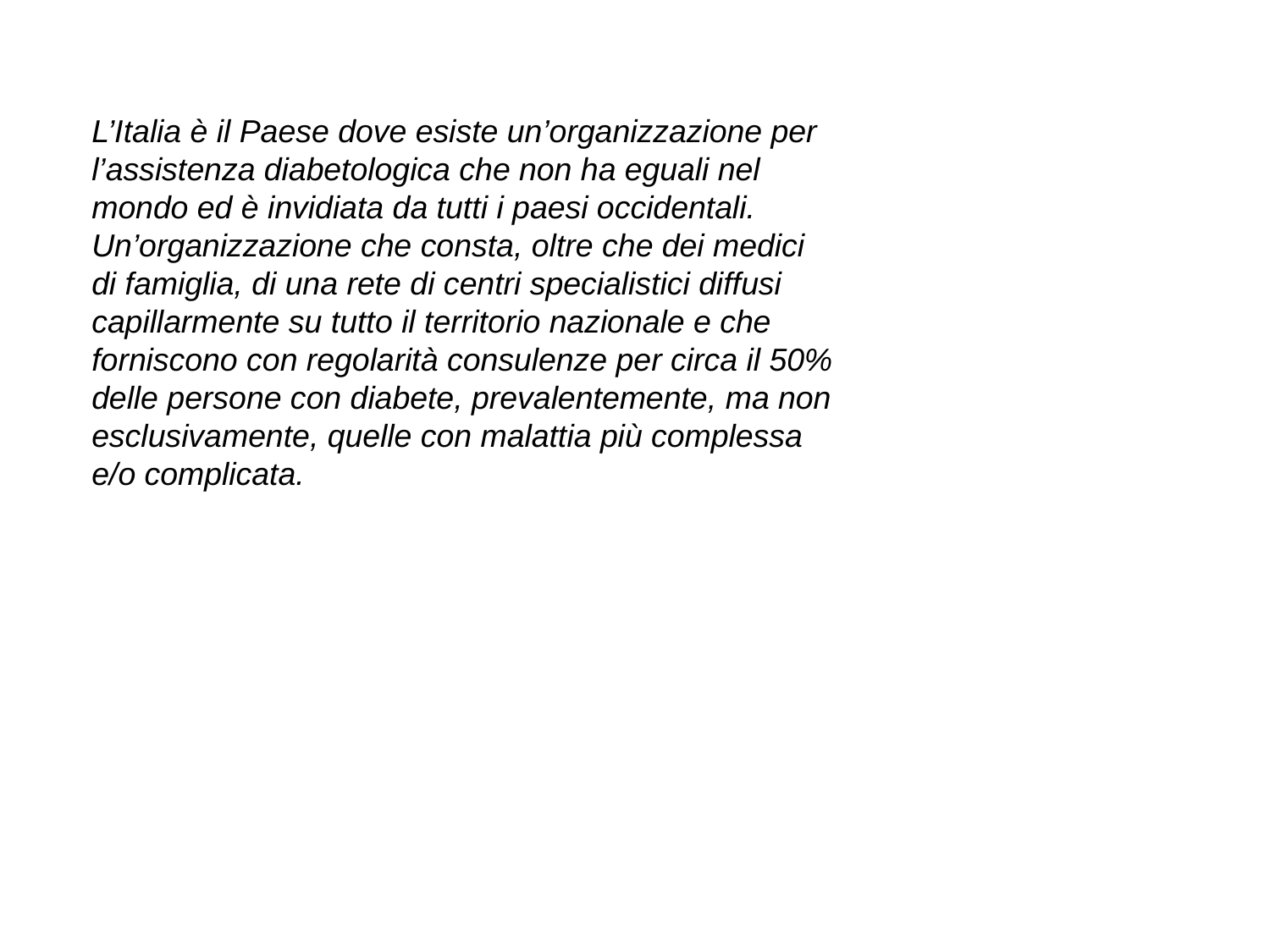

L’Italia è il Paese dove esiste un’organizzazione per
l’assistenza diabetologica che non ha eguali nel
mondo ed è invidiata da tutti i paesi occidentali.
Un’organizzazione che consta, oltre che dei medici
di famiglia, di una rete di centri specialistici diffusi
capillarmente su tutto il territorio nazionale e che
forniscono con regolarità consulenze per circa il 50%
delle persone con diabete, prevalentemente, ma non
esclusivamente, quelle con malattia più complessa
e/o complicata.